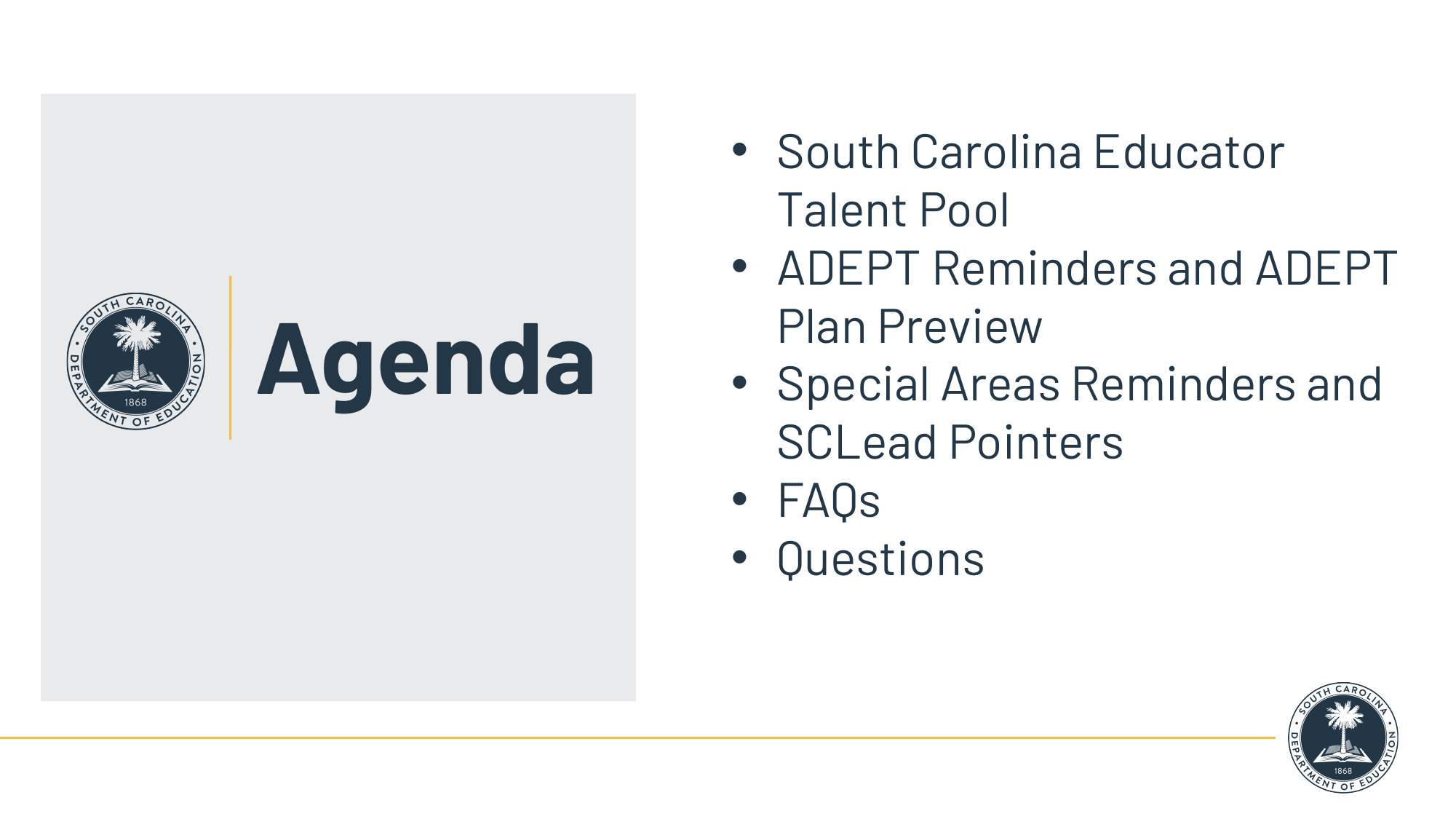

South Carolina Educator Talent Pool
ADEPT Reminders and ADEPT Plan Preview
Special Areas Reminders and SCLead Pointers
FAQs
Questions

Agenda